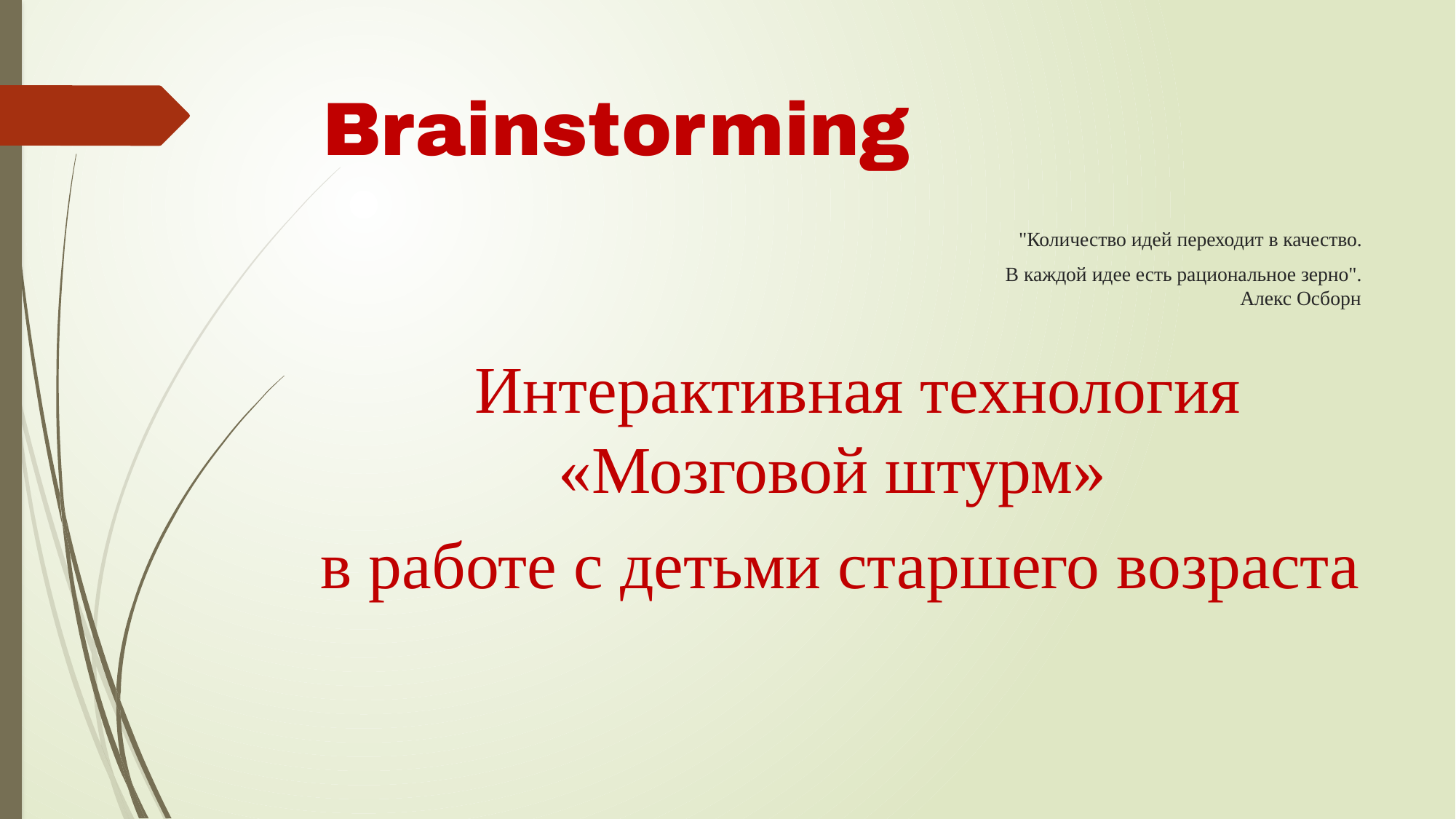

# Brainstorming                                 "Количество идей переходит в качество. В каждой идее есть рациональное зерно". Алекс Осборн
  Интерактивная технология «Мозговой штурм»
в работе с детьми старшего возраста